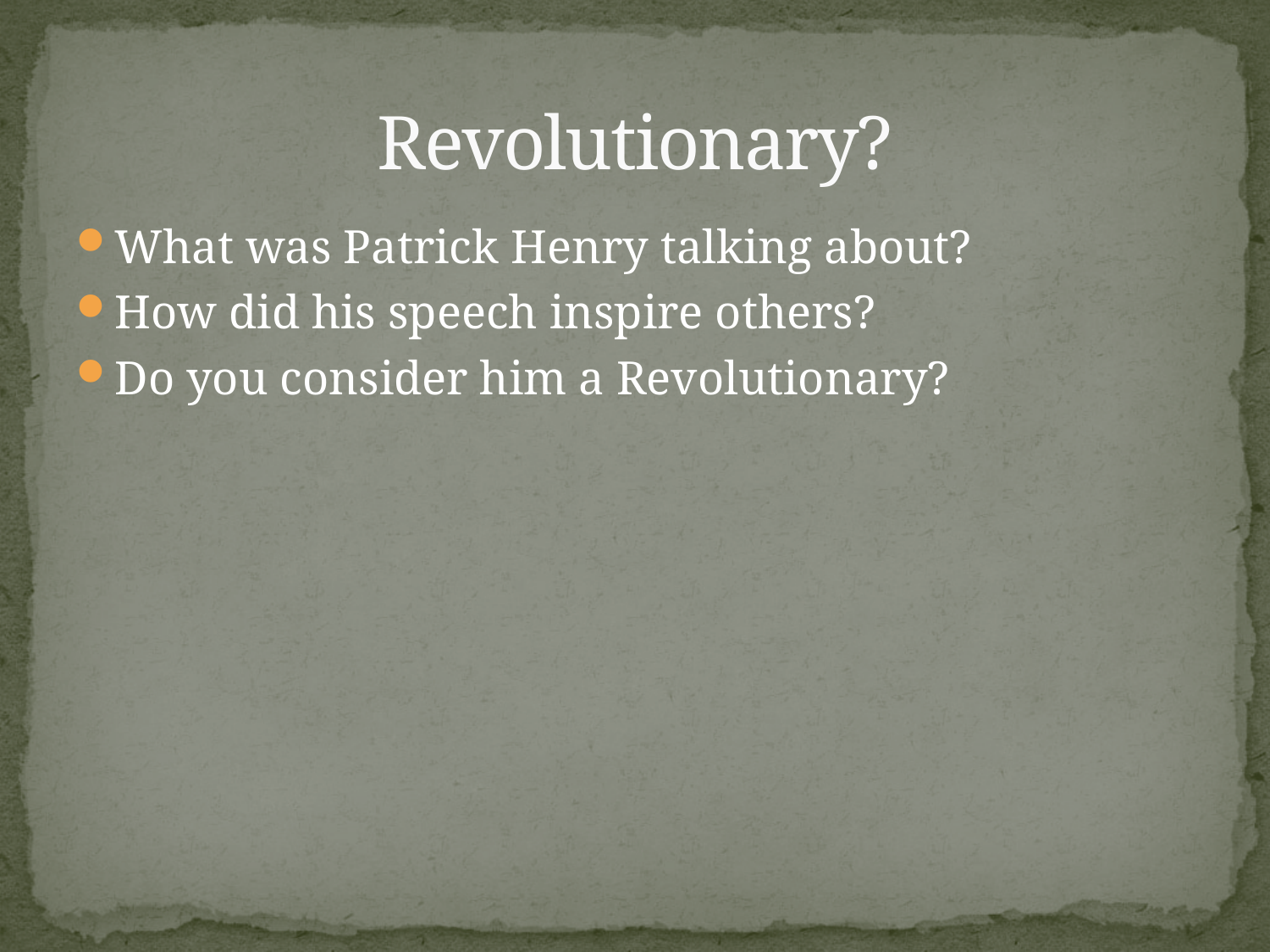

# Revolutionary?
What was Patrick Henry talking about?
How did his speech inspire others?
Do you consider him a Revolutionary?